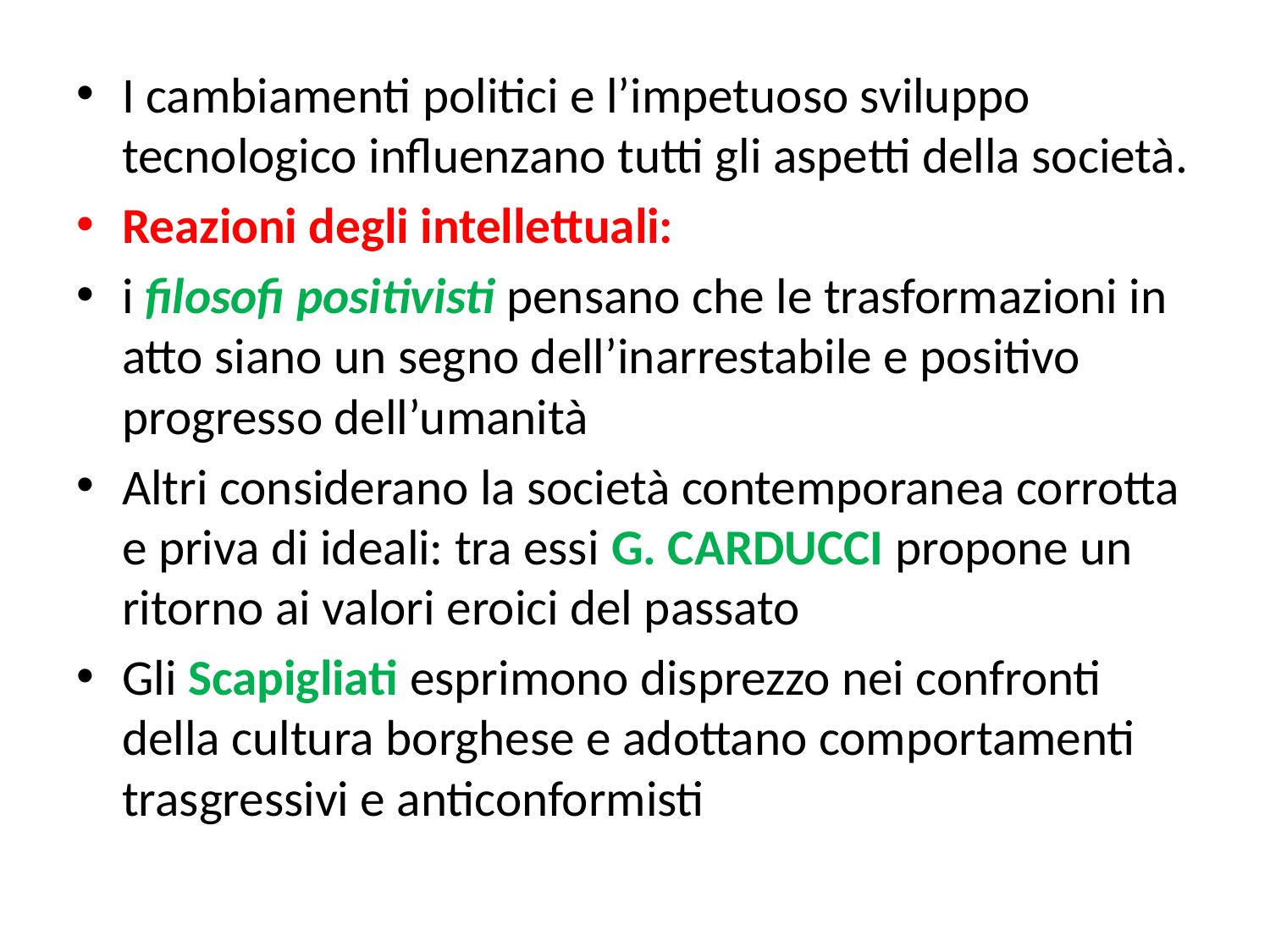

I cambiamenti politici e l’impetuoso sviluppo tecnologico influenzano tutti gli aspetti della società.
Reazioni degli intellettuali:
i filosofi positivisti pensano che le trasformazioni in atto siano un segno dell’inarrestabile e positivo progresso dell’umanità
Altri considerano la società contemporanea corrotta e priva di ideali: tra essi G. CARDUCCI propone un ritorno ai valori eroici del passato
Gli Scapigliati esprimono disprezzo nei confronti della cultura borghese e adottano comportamenti trasgressivi e anticonformisti